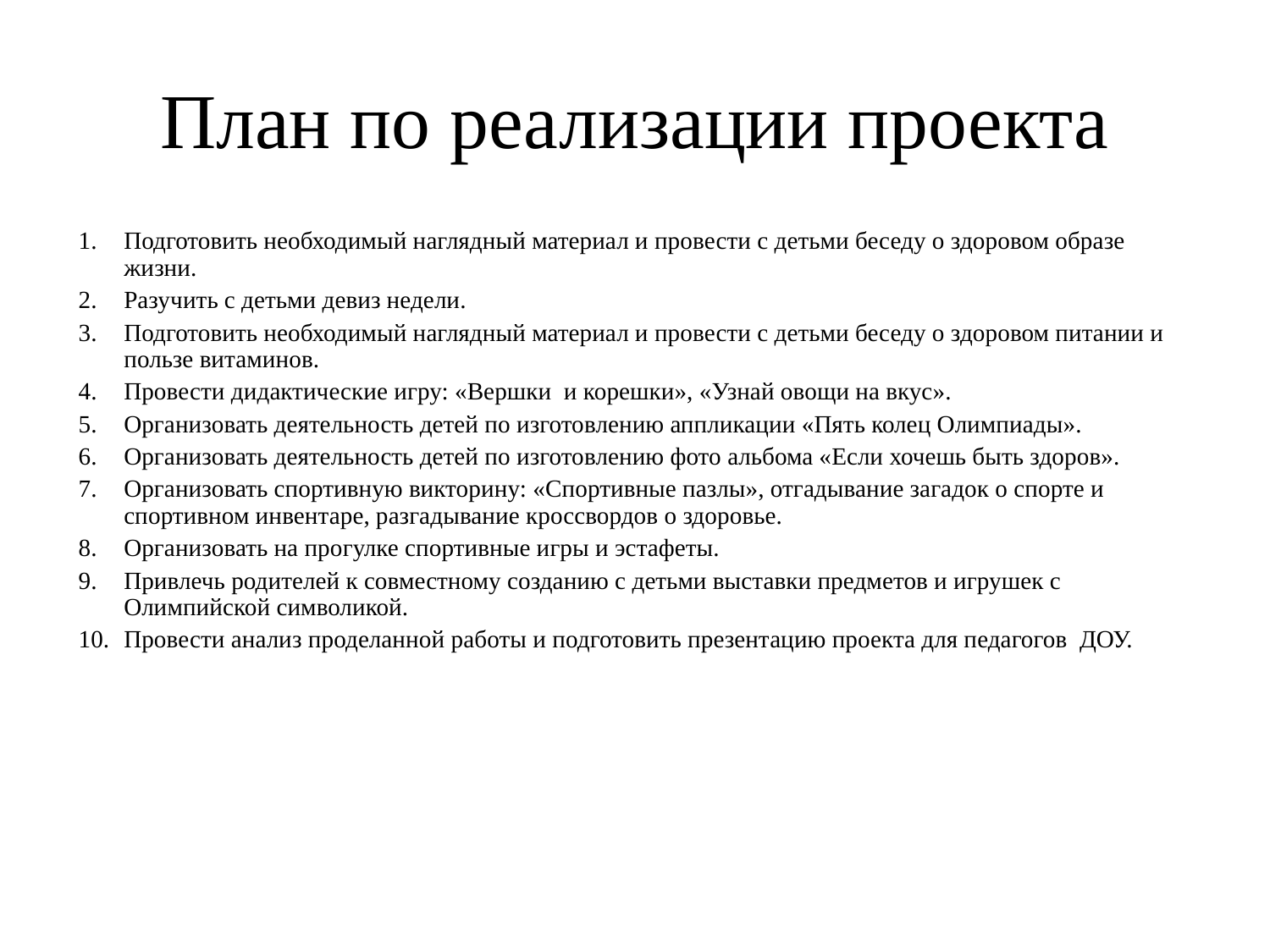

# План по реализации проекта
Подготовить необходимый наглядный материал и провести с детьми беседу о здоровом образе жизни.
Разучить с детьми девиз недели.
Подготовить необходимый наглядный материал и провести с детьми беседу о здоровом питании и пользе витаминов.
Провести дидактические игру: «Вершки  и корешки», «Узнай овощи на вкус».
Организовать деятельность детей по изготовлению аппликации «Пять колец Олимпиады».
Организовать деятельность детей по изготовлению фото альбома «Если хочешь быть здоров».
Организовать спортивную викторину: «Спортивные пазлы», отгадывание загадок о спорте и спортивном инвентаре, разгадывание кроссвордов о здоровье.
Организовать на прогулке спортивные игры и эстафеты.
Привлечь родителей к совместному созданию с детьми выставки предметов и игрушек с Олимпийской символикой.
Провести анализ проделанной работы и подготовить презентацию проекта для педагогов  ДОУ.